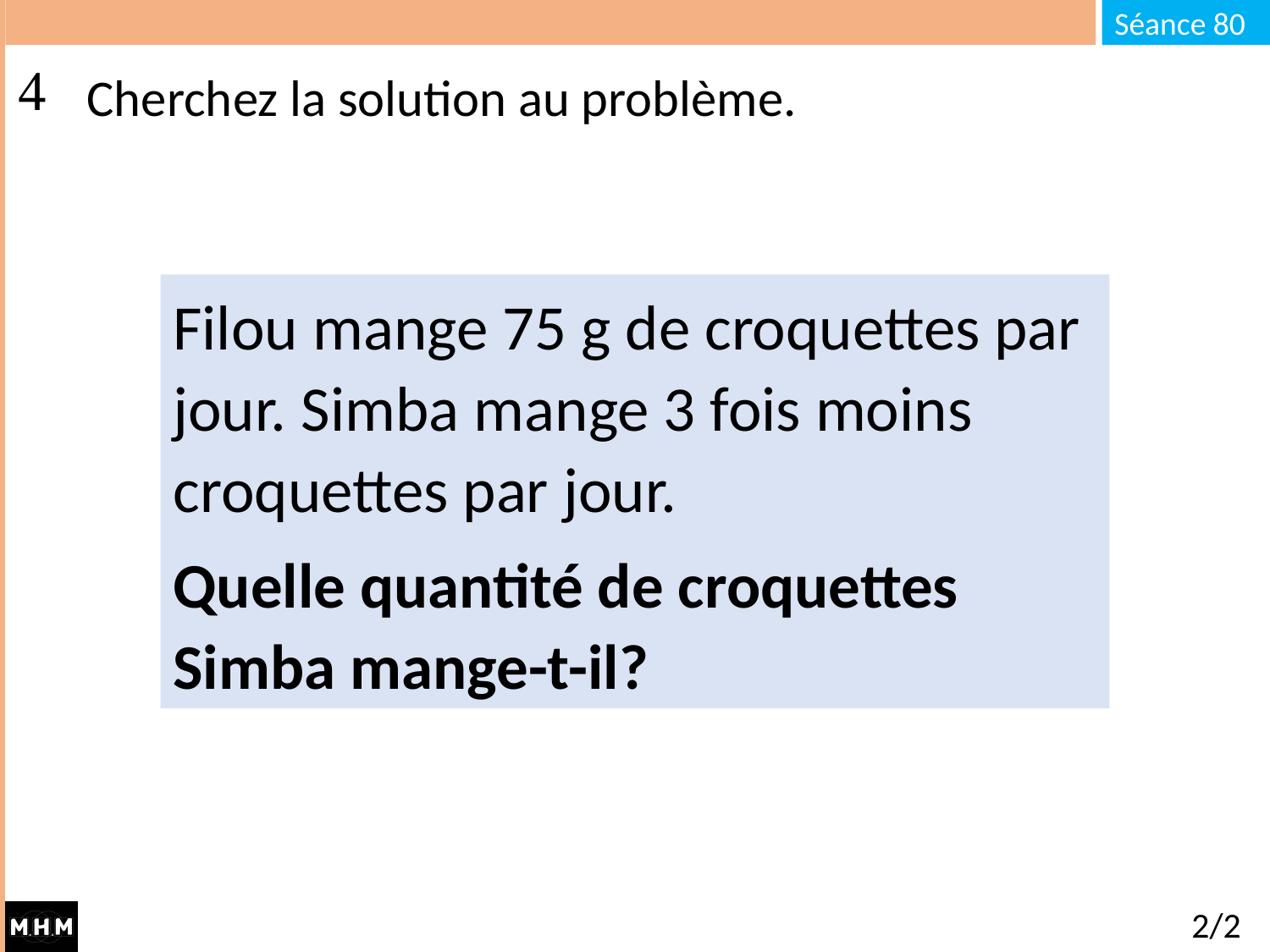

# Cherchez la solution au problème.
Filou mange 75 g de croquettes par jour. Simba mange 3 fois moins croquettes par jour.
Quelle quantité de croquettes Simba mange-t-il?
2/2